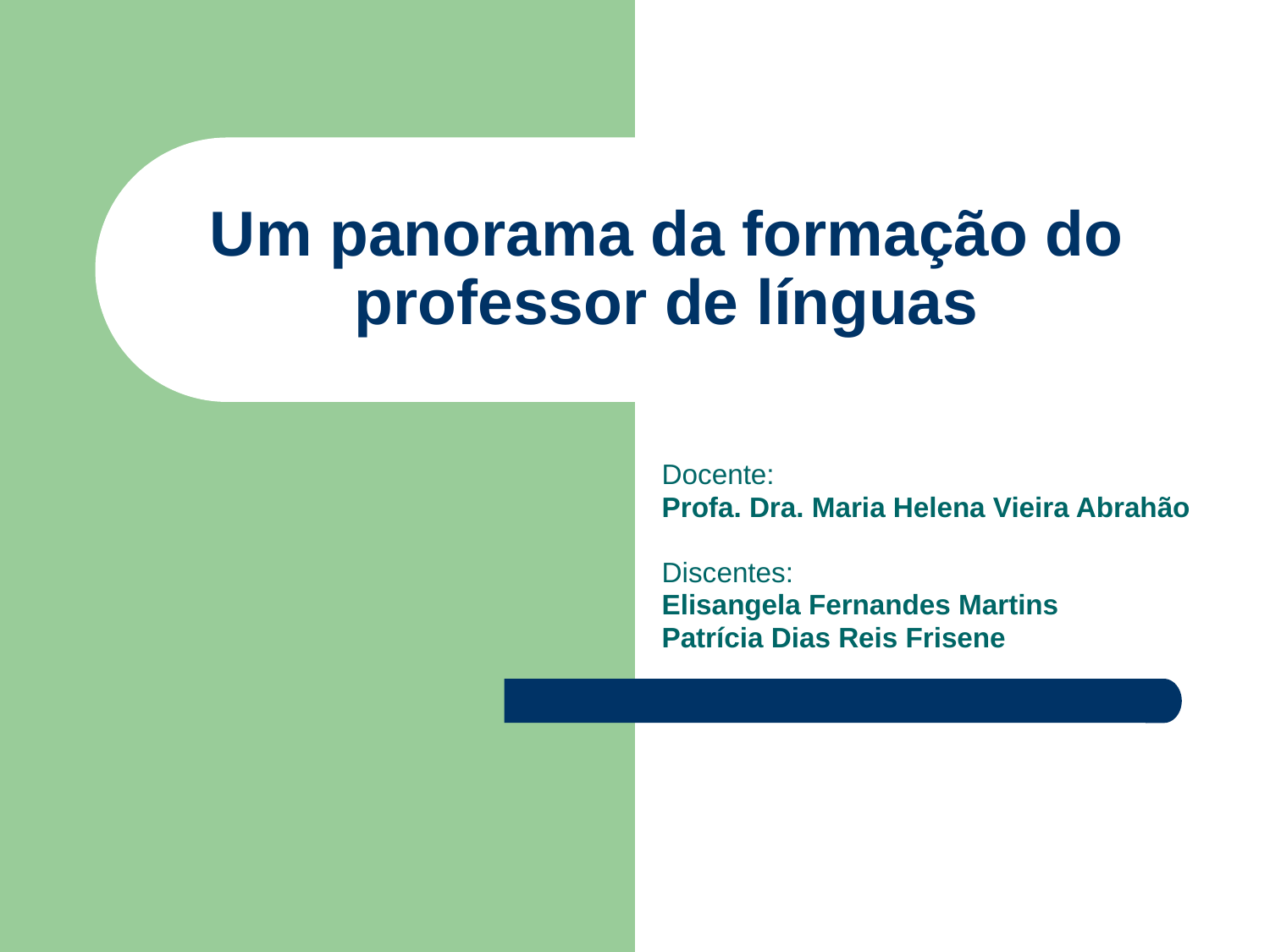

# Um panorama da formação do professor de línguas
Docente:
Profa. Dra. Maria Helena Vieira Abrahão

Discentes:
Elisangela Fernandes Martins
Patrícia Dias Reis Frisene